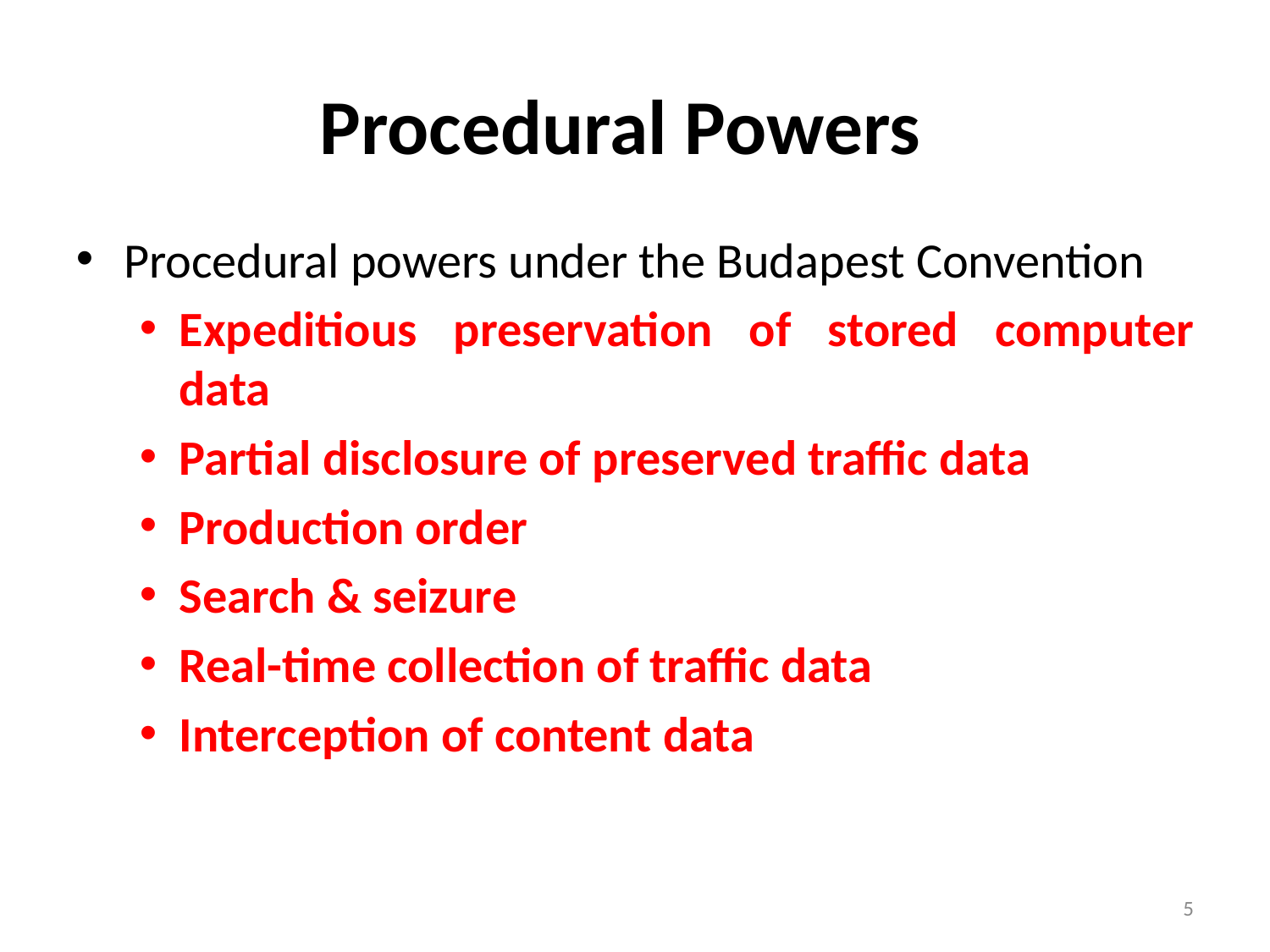

# Procedural Powers
Procedural powers under the Budapest Convention
Expeditious preservation of stored computer data
Partial disclosure of preserved traffic data
Production order
Search & seizure
Real-time collection of traffic data
Interception of content data

5